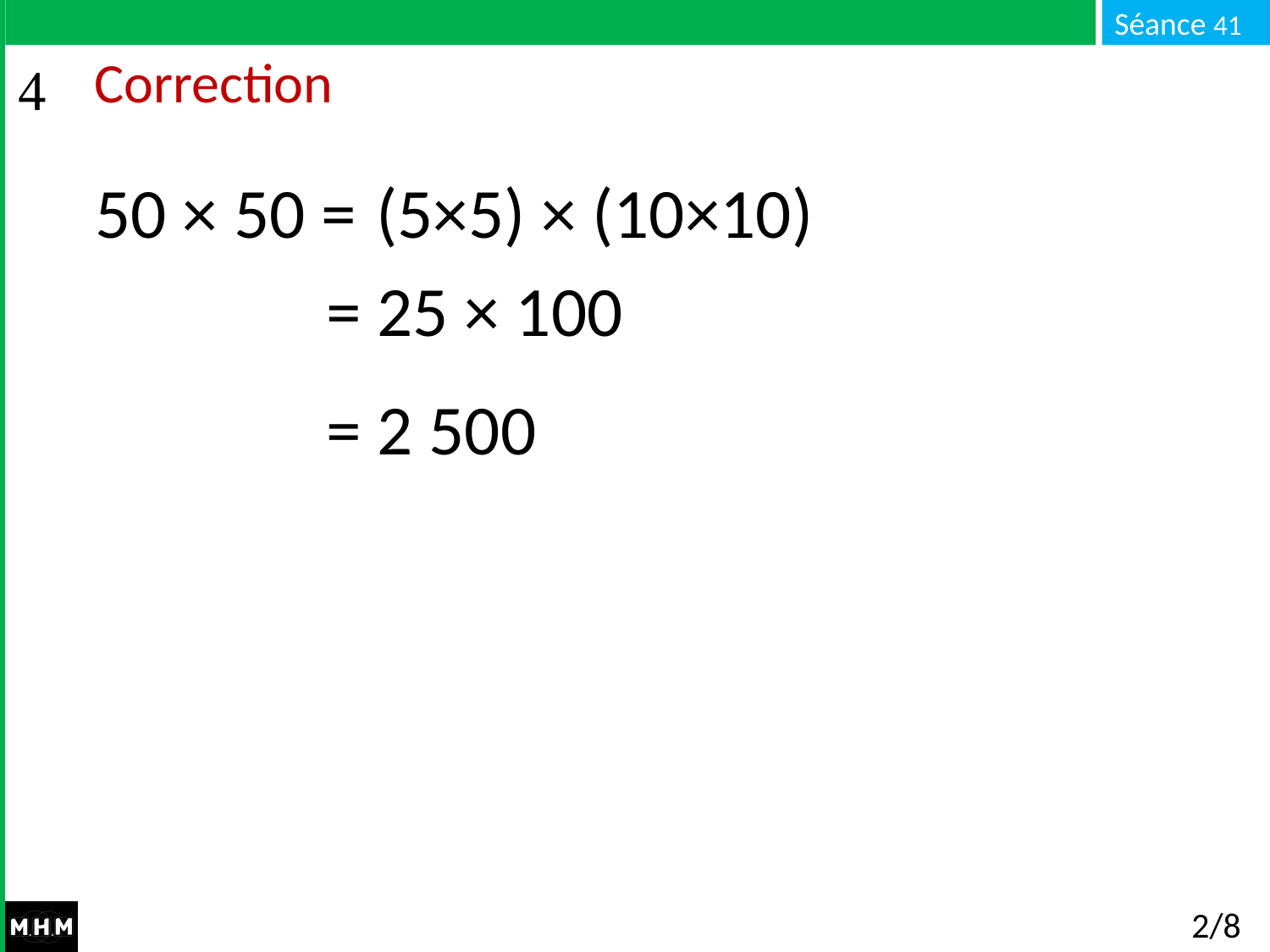

# Correction
50 × 50 = …
(5×5) × (10×10)
 = 25 × 100
 = 2 500
2/8